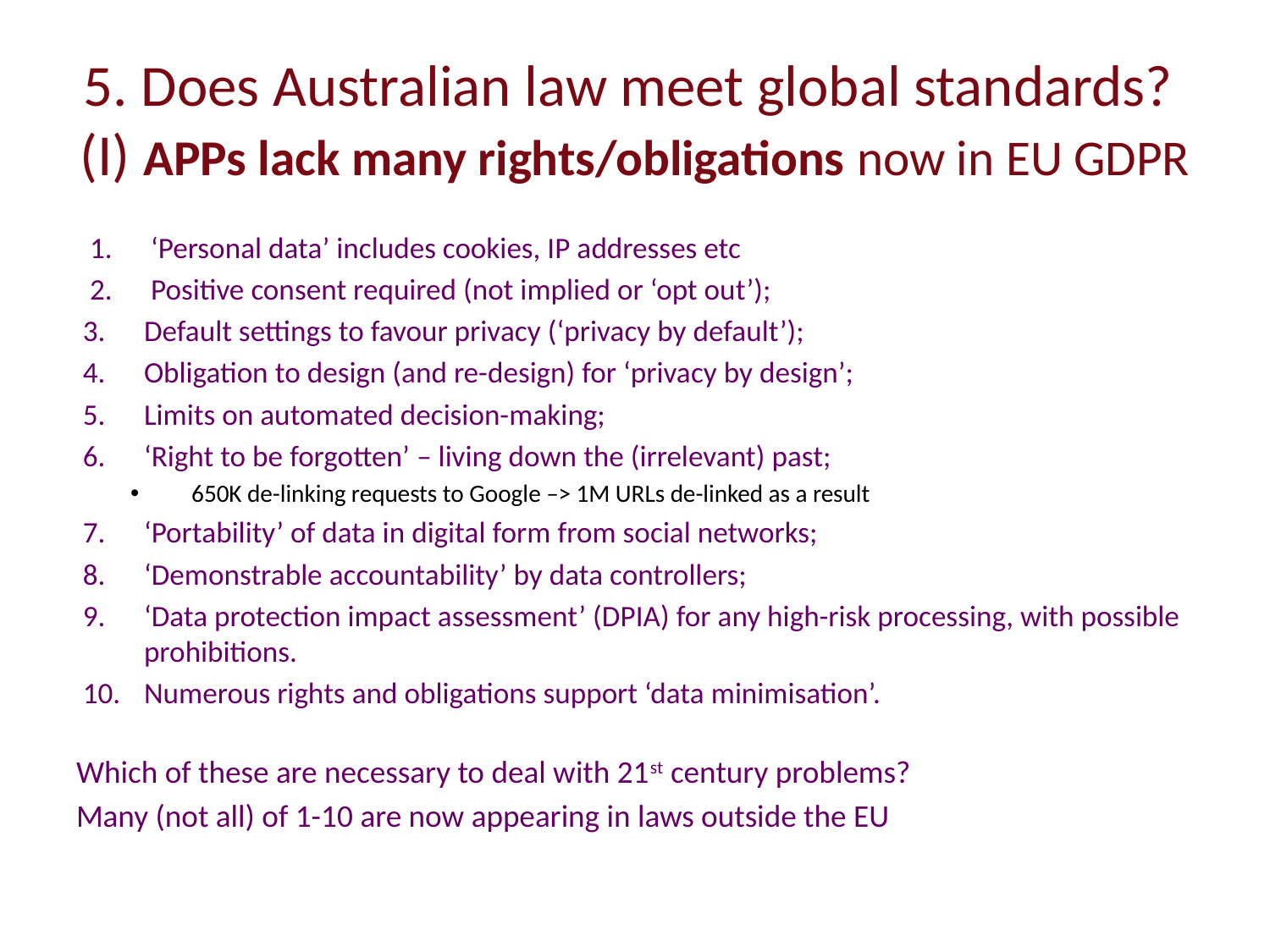

# 5. Does Australian law meet global standards? (I) APPs lack many rights/obligations now in EU GDPR
‘Personal data’ includes cookies, IP addresses etc
Positive consent required (not implied or ‘opt out’);
Default settings to favour privacy (‘privacy by default’);
Obligation to design (and re-design) for ‘privacy by design’;
Limits on automated decision-making;
‘Right to be forgotten’ – living down the (irrelevant) past;
650K de-linking requests to Google –> 1M URLs de-linked as a result
‘Portability’ of data in digital form from social networks;
‘Demonstrable accountability’ by data controllers;
‘Data protection impact assessment’ (DPIA) for any high-risk processing, with possible prohibitions.
Numerous rights and obligations support ‘data minimisation’.
Which of these are necessary to deal with 21st century problems?
Many (not all) of 1-10 are now appearing in laws outside the EU